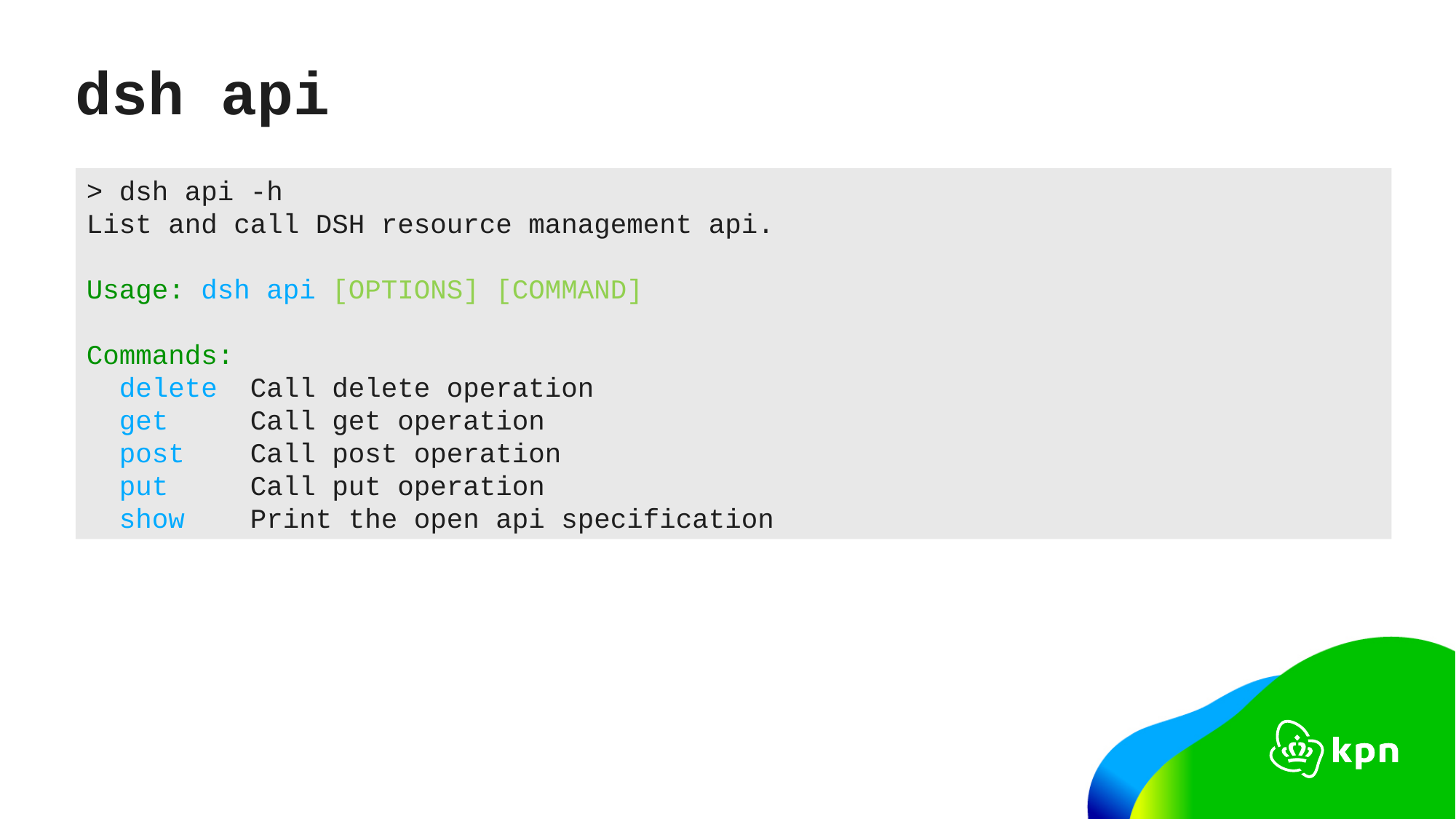

# dsh api
> dsh api -h
List and call DSH resource management api.

Usage: dsh api [OPTIONS] [COMMAND]

Commands:
  delete  Call delete operation
  get     Call get operation
  post    Call post operation
  put     Call put operation
  show    Print the open api specification